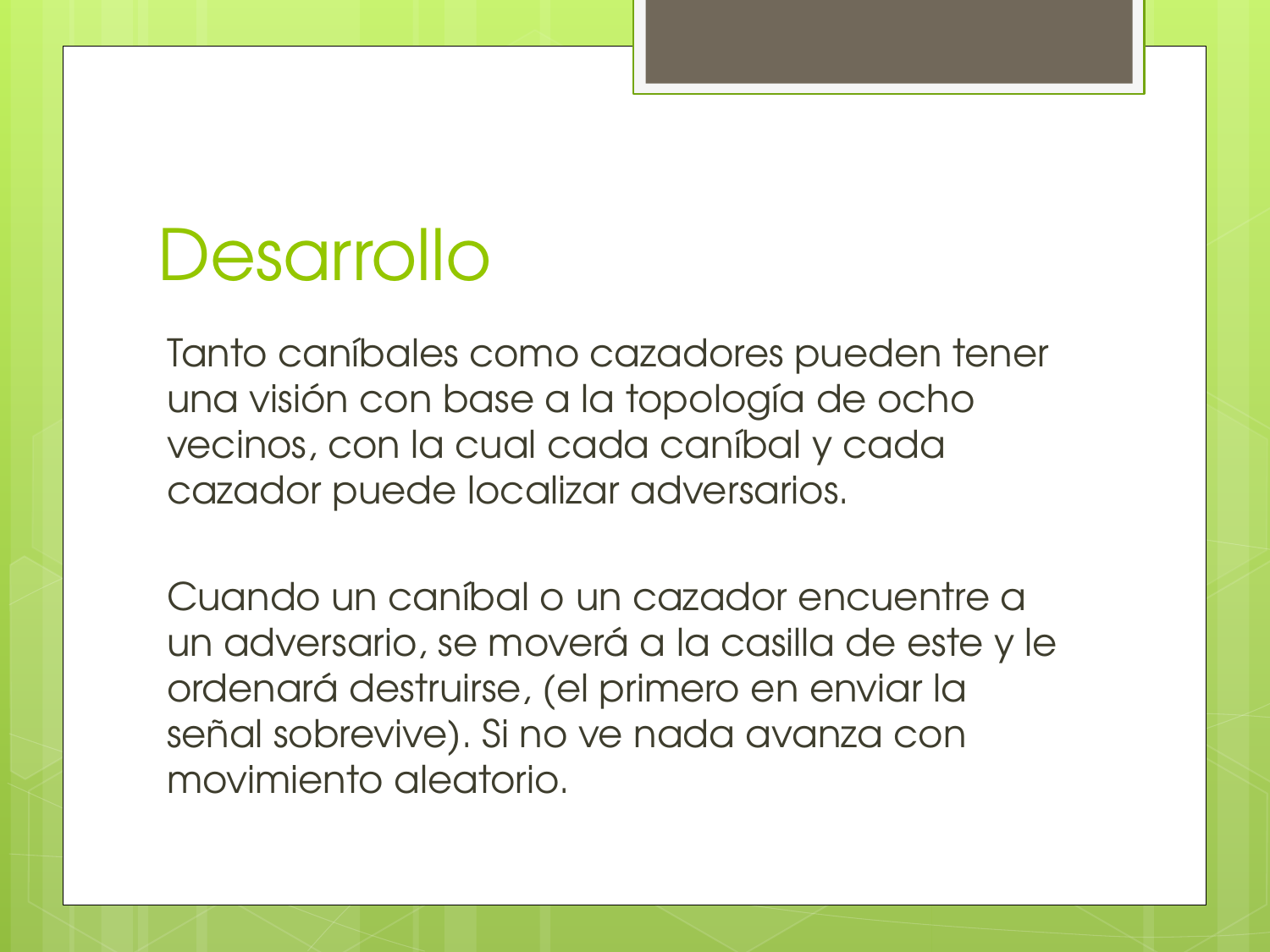

# Desarrollo
Tanto caníbales como cazadores pueden tener una visión con base a la topología de ocho vecinos, con la cual cada caníbal y cada cazador puede localizar adversarios.

Cuando un caníbal o un cazador encuentre a un adversario, se moverá a la casilla de este y le ordenará destruirse, (el primero en enviar la señal sobrevive). Si no ve nada avanza con movimiento aleatorio.